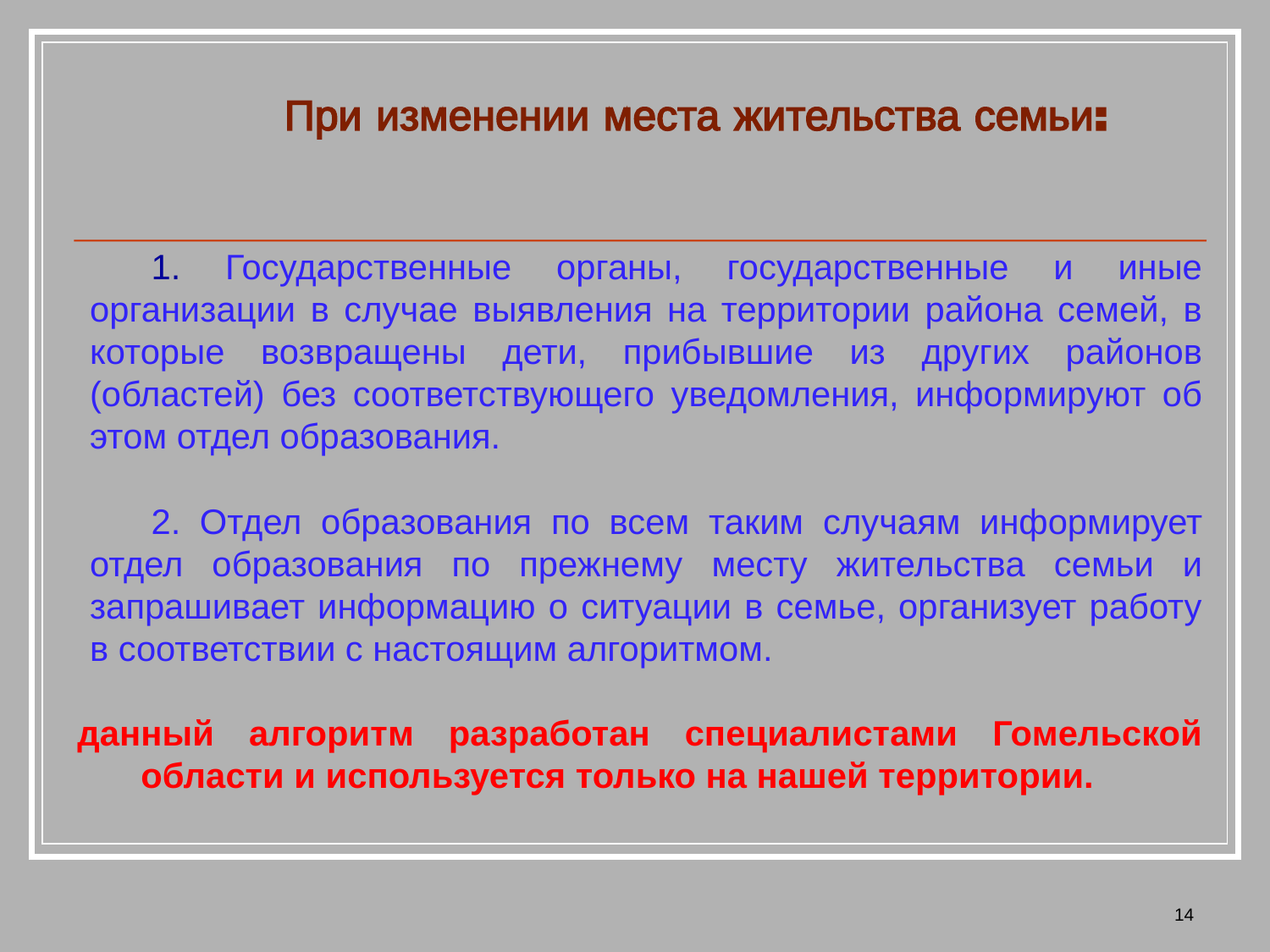

При изменении места жительства семьи:

1. Государственные органы, государственные и иные организации в случае выявления на территории района семей, в которые возвращены дети, прибывшие из других районов (областей) без соответствующего уведомления, информируют об этом отдел образования.

2. Отдел образования по всем таким случаям информирует отдел образования по прежнему месту жительства семьи и запрашивает информацию о ситуации в семье, организует работу в соответствии с настоящим алгоритмом.

данный алгоритм разработан специалистами Гомельской области и используется только на нашей территории.

14